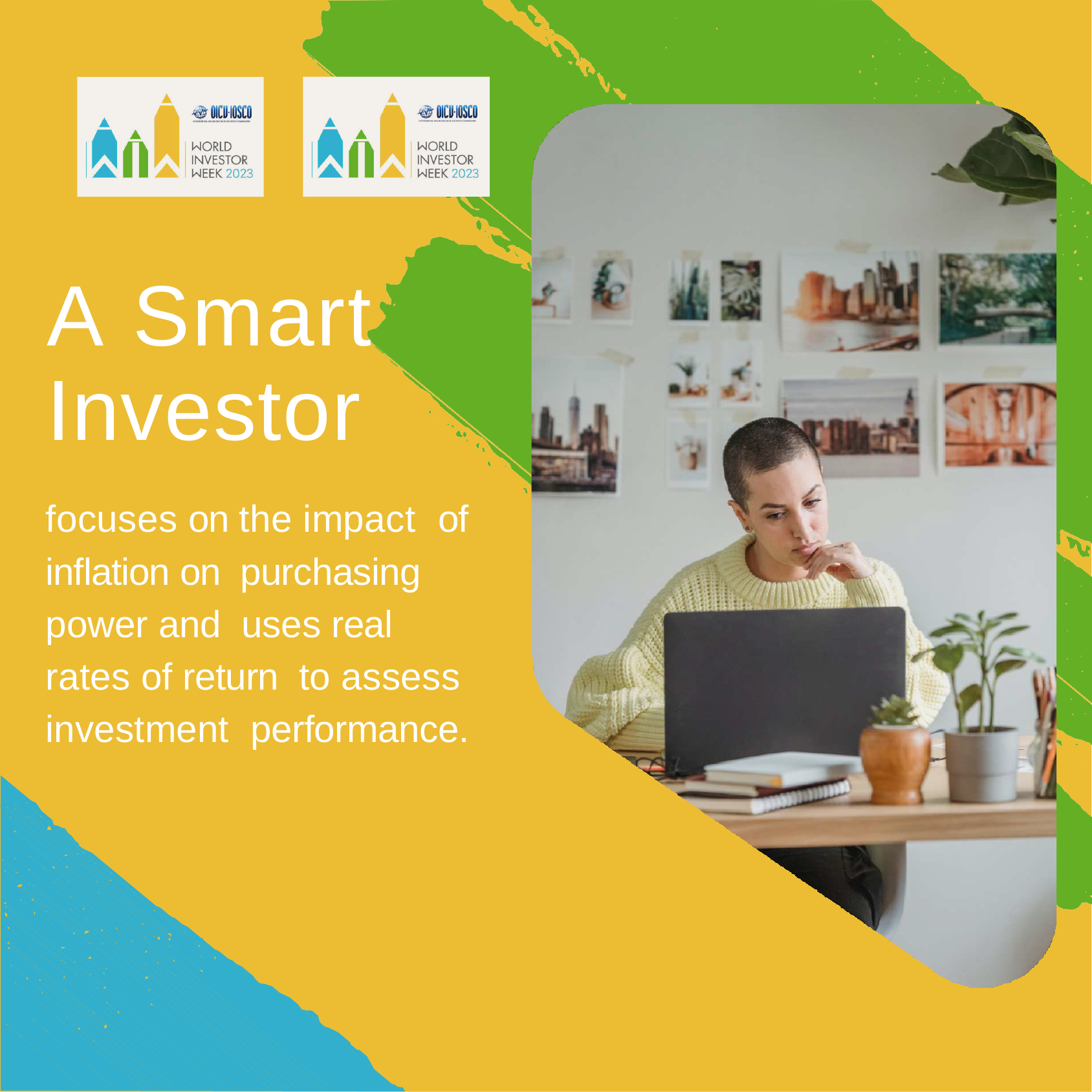

# A Smart  Investor
focuses on the impact  of inflation on  purchasing power and  uses real rates of return  to assess investment  performance.